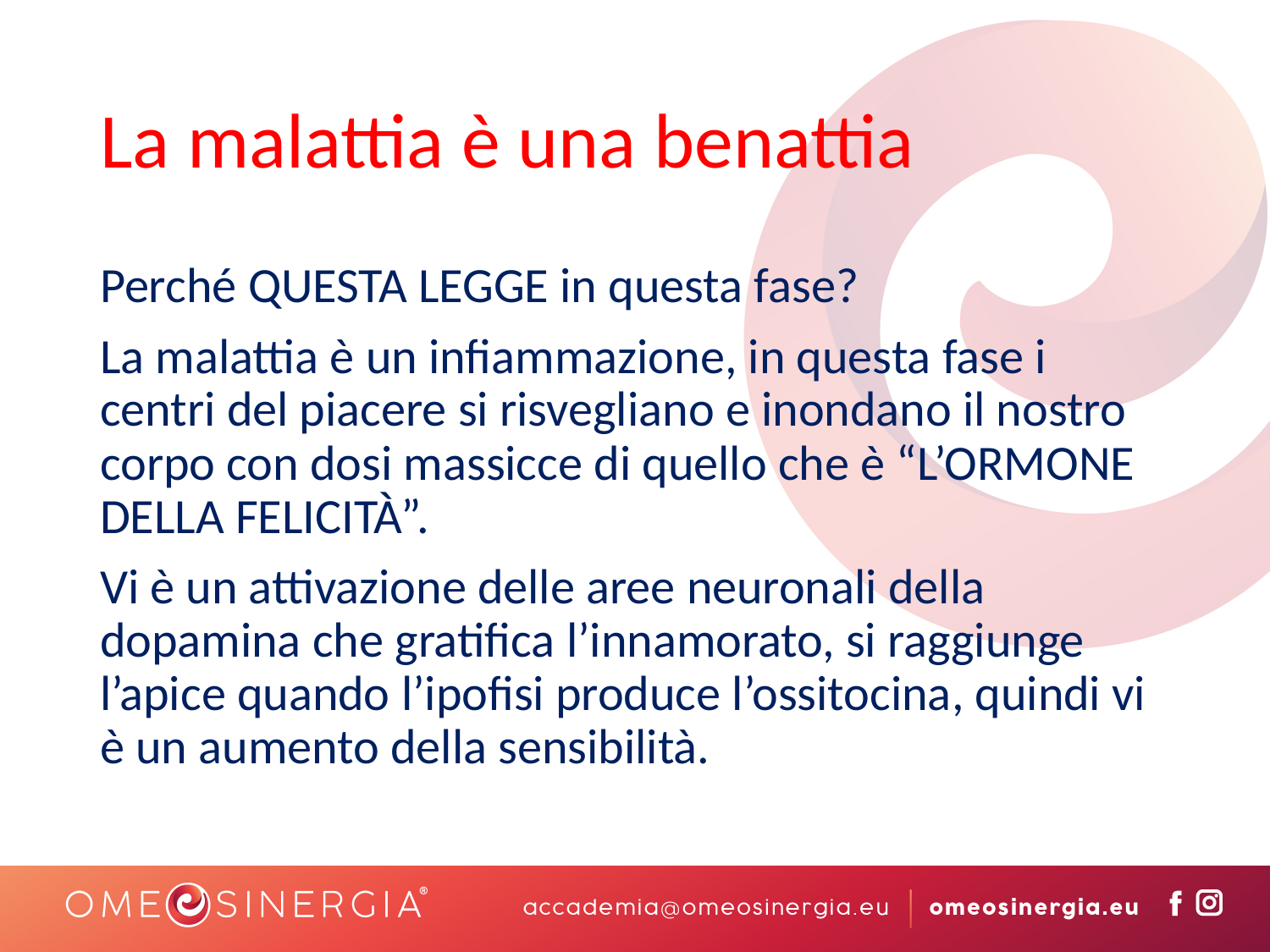

# La malattia è una benattia
Perché QUESTA LEGGE in questa fase?
La malattia è un infiammazione, in questa fase i centri del piacere si risvegliano e inondano il nostro corpo con dosi massicce di quello che è “L’ORMONE DELLA FELICITÀ”.
Vi è un attivazione delle aree neuronali della dopamina che gratifica l’innamorato, si raggiunge l’apice quando l’ipofisi produce l’ossitocina, quindi vi è un aumento della sensibilità.